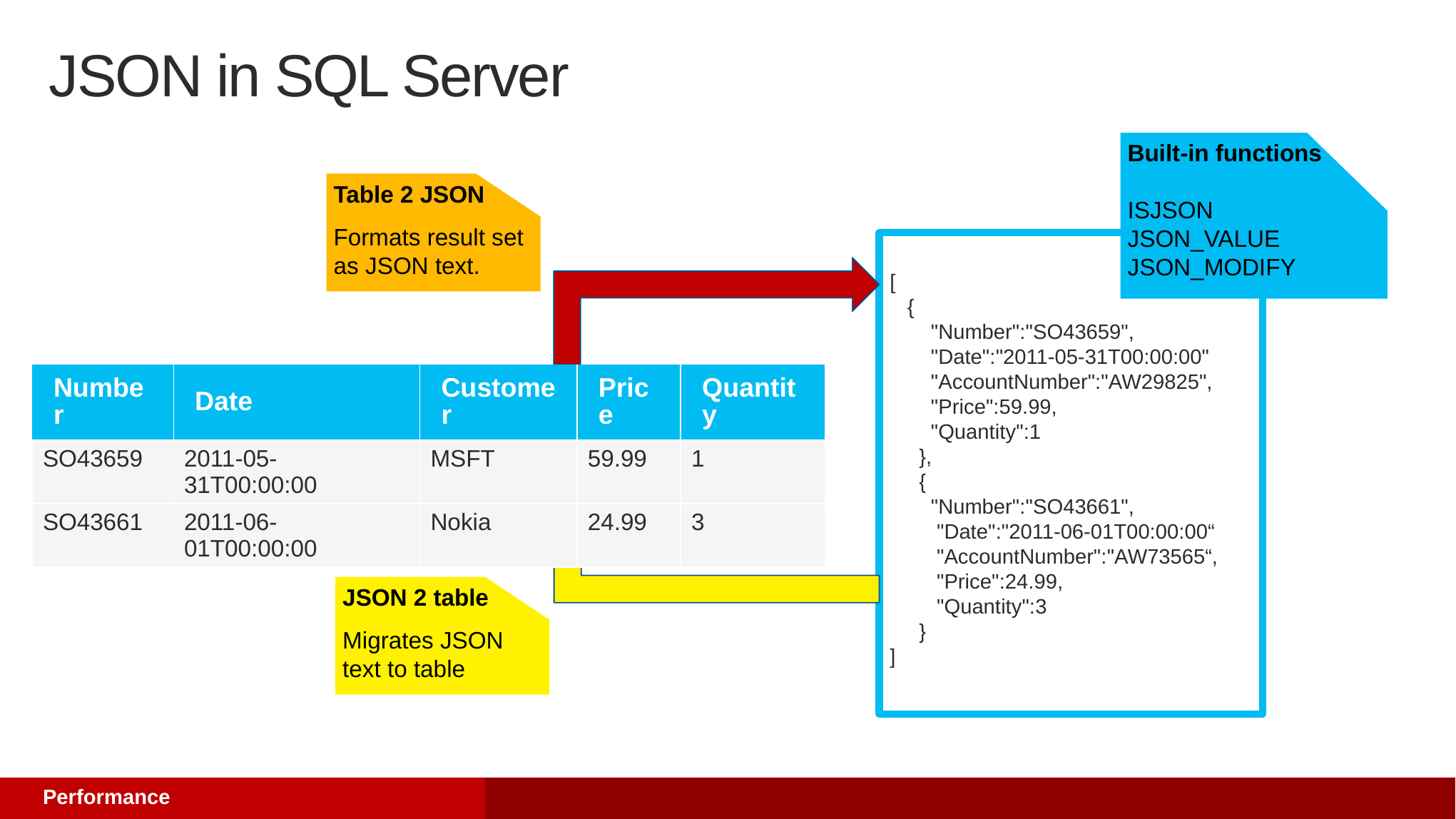

# JSON in SQL Server
Built-in functions

ISJSON
JSON_VALUE
JSON_MODIFY

Table 2 JSON

Formats result set as JSON text.

[
   {
       "Number":"SO43659",
       "Date":"2011-05-31T00:00:00"
       "AccountNumber":"AW29825",
       "Price":59.99,
       "Quantity":1
     },
     {
       "Number":"SO43661",
        "Date":"2011-06-01T00:00:00“
        "AccountNumber":"AW73565“,
        "Price":24.99,
        "Quantity":3
     }
]
| Number | Date | Customer | Price | Quantity |
| --- | --- | --- | --- | --- |
| SO43659 | 2011-05-31T00:00:00 | MSFT | 59.99 | 1 |
| SO43661 | 2011-06-01T00:00:00 | Nokia | 24.99 | 3 |

JSON 2 table

Migrates JSON text to table
Performance